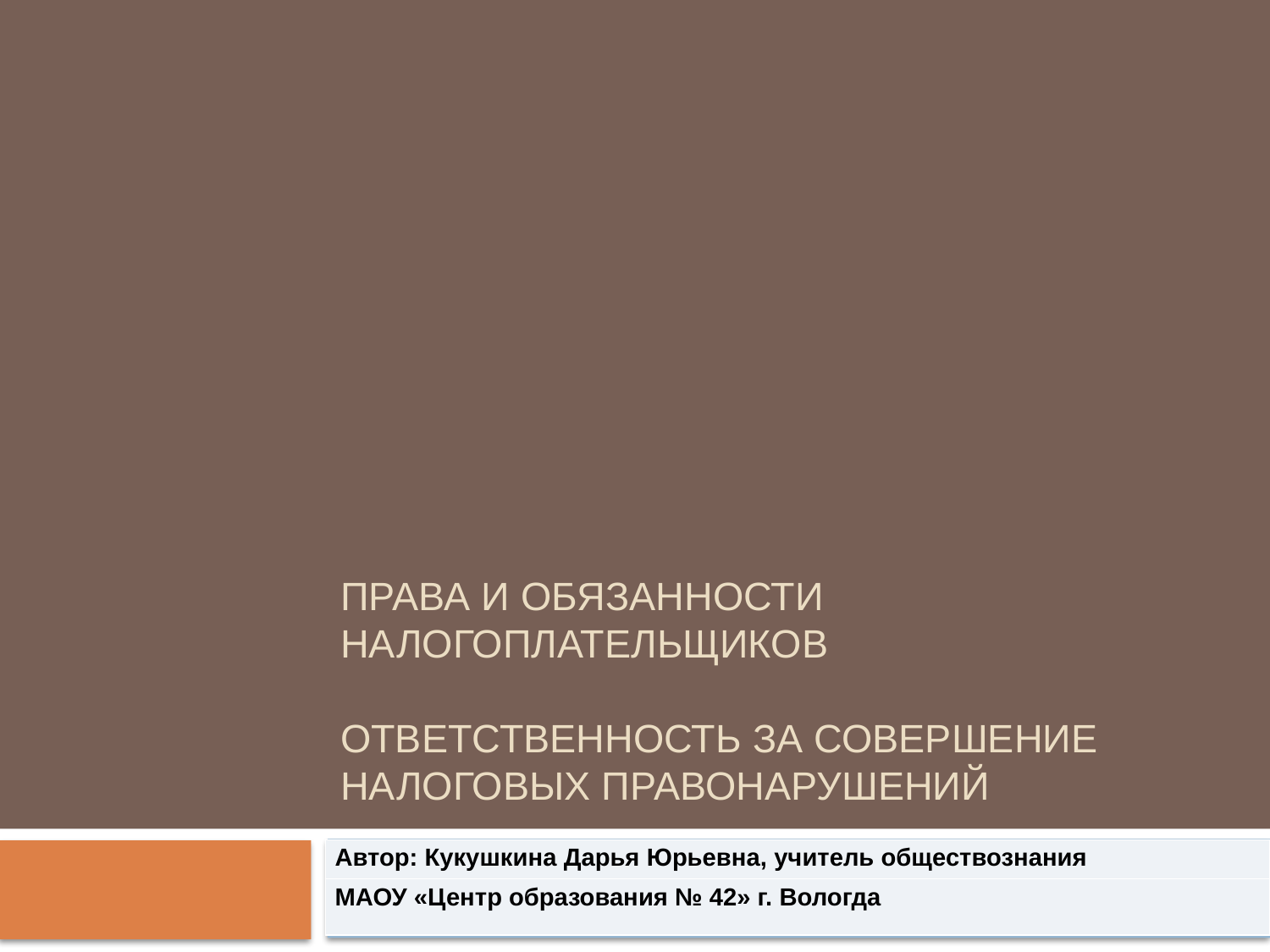

# Права и обязанности налогоплательщиков ответственность за совершение налоговых правонарушений
| Автор: Кукушкина Дарья Юрьевна, учитель обществознания |
| --- |
| МАОУ «Центр образования № 42» г. Вологда |